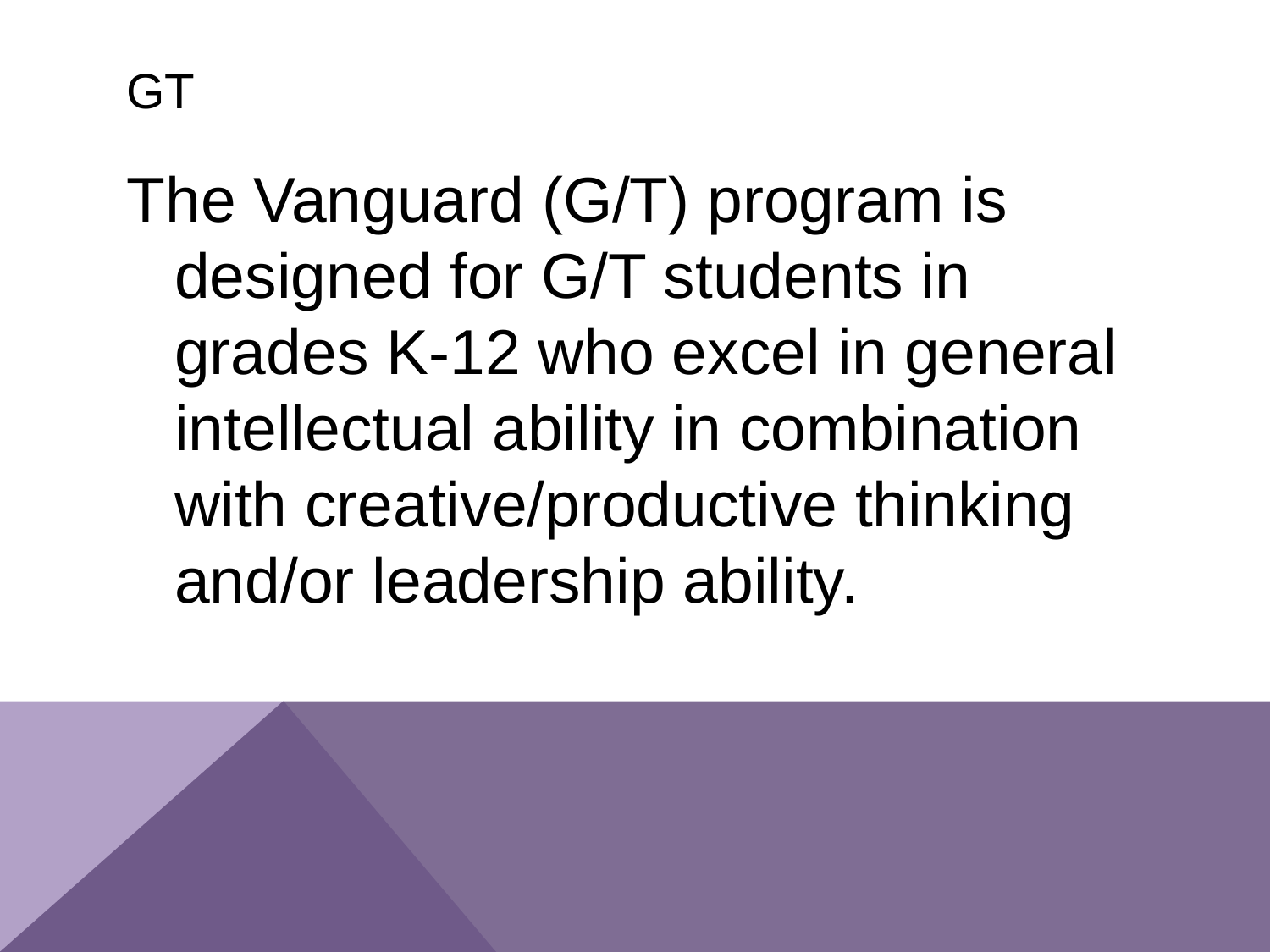

# GT
The Vanguard (G/T) program is designed for G/T students in grades K-12 who excel in general intellectual ability in combination with creative/productive thinking and/or leadership ability.